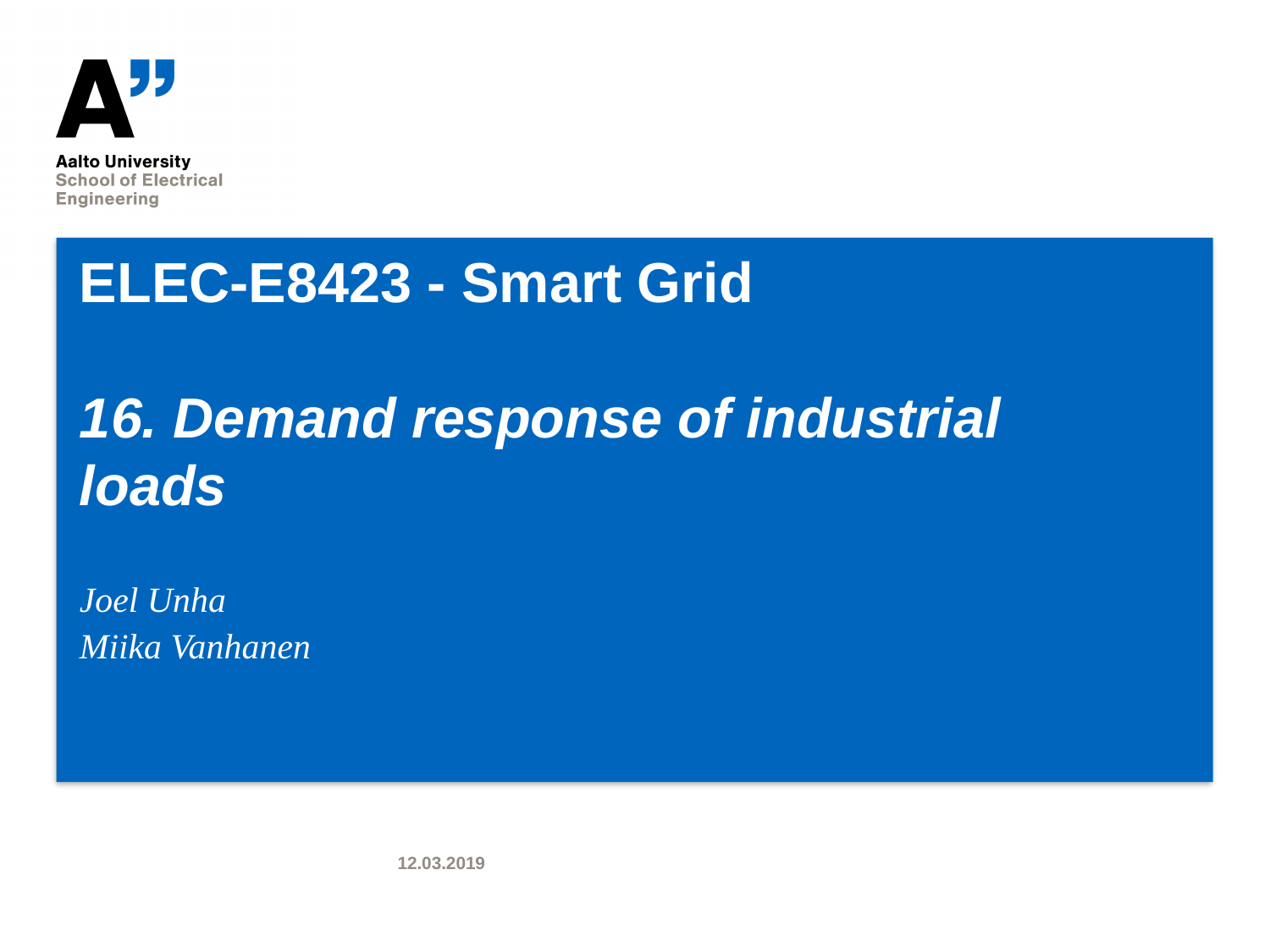

# ELEC-E8423 - Smart Grid 16. Demand response of industrial loads
Joel Unha
Miika Vanhanen

12.03.2019